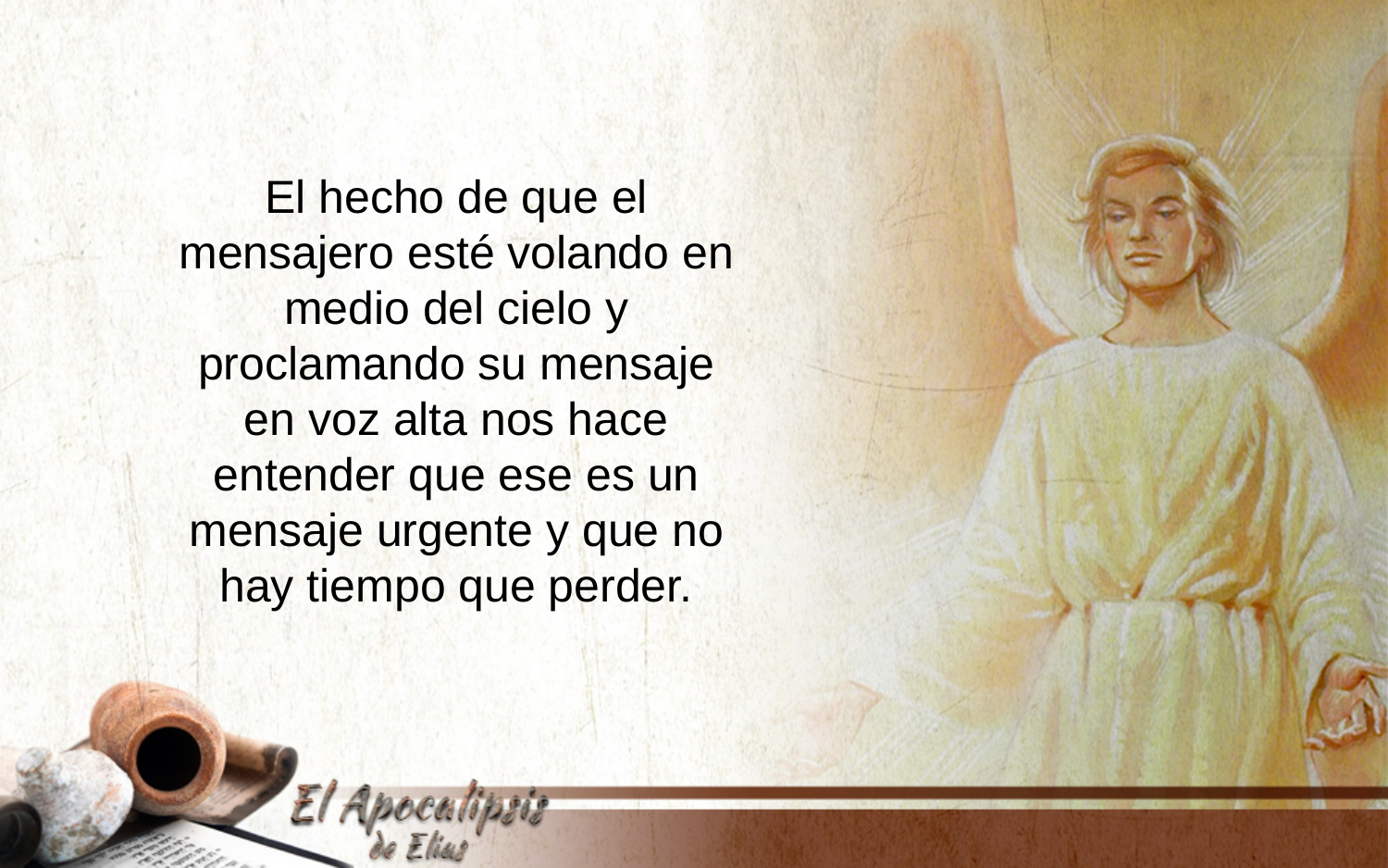

El hecho de que el mensajero esté volando en medio del cielo y proclamando su mensaje en voz alta nos hace entender que ese es un mensaje urgente y que no hay tiempo que perder.